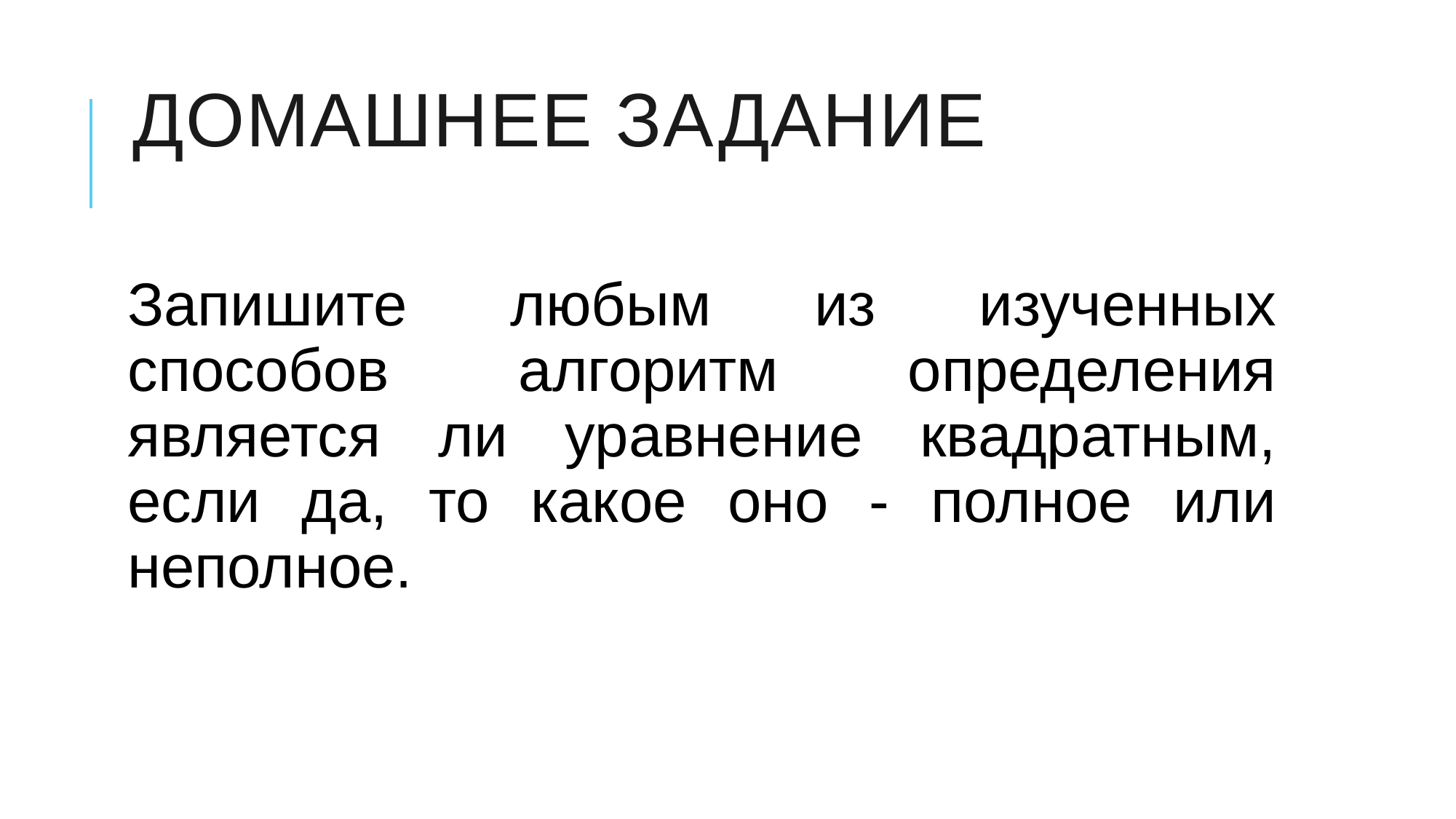

# Домашнее задание
Запишите любым из изученных способов алгоритм определения является ли уравнение квадратным, если да, то какое оно - полное или неполное.